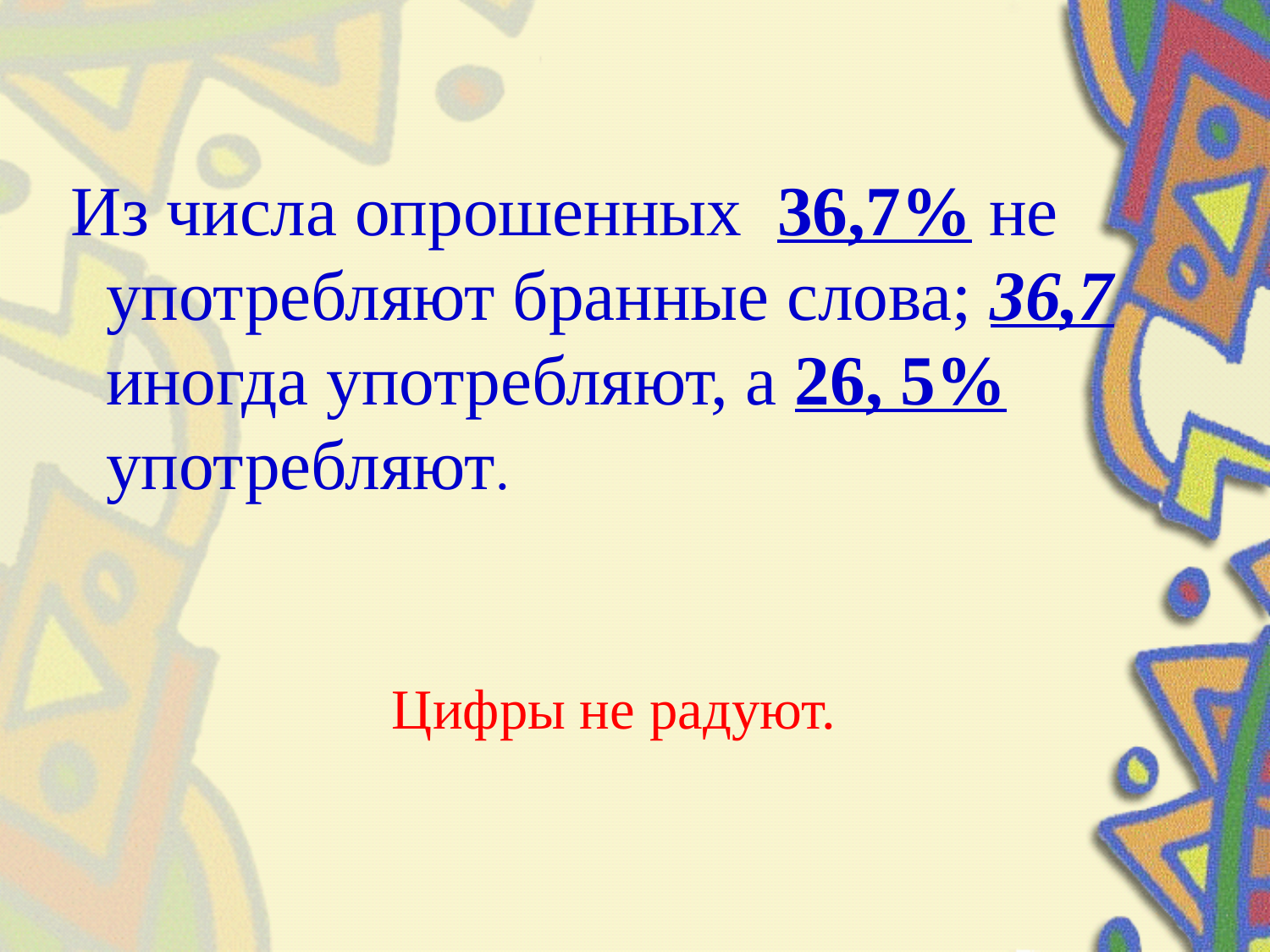

#
Из числа опрошенных  36,7% не употребляют бранные слова; 36,7 иногда употребляют, а 26, 5% употребляют.

Цифры не радуют.